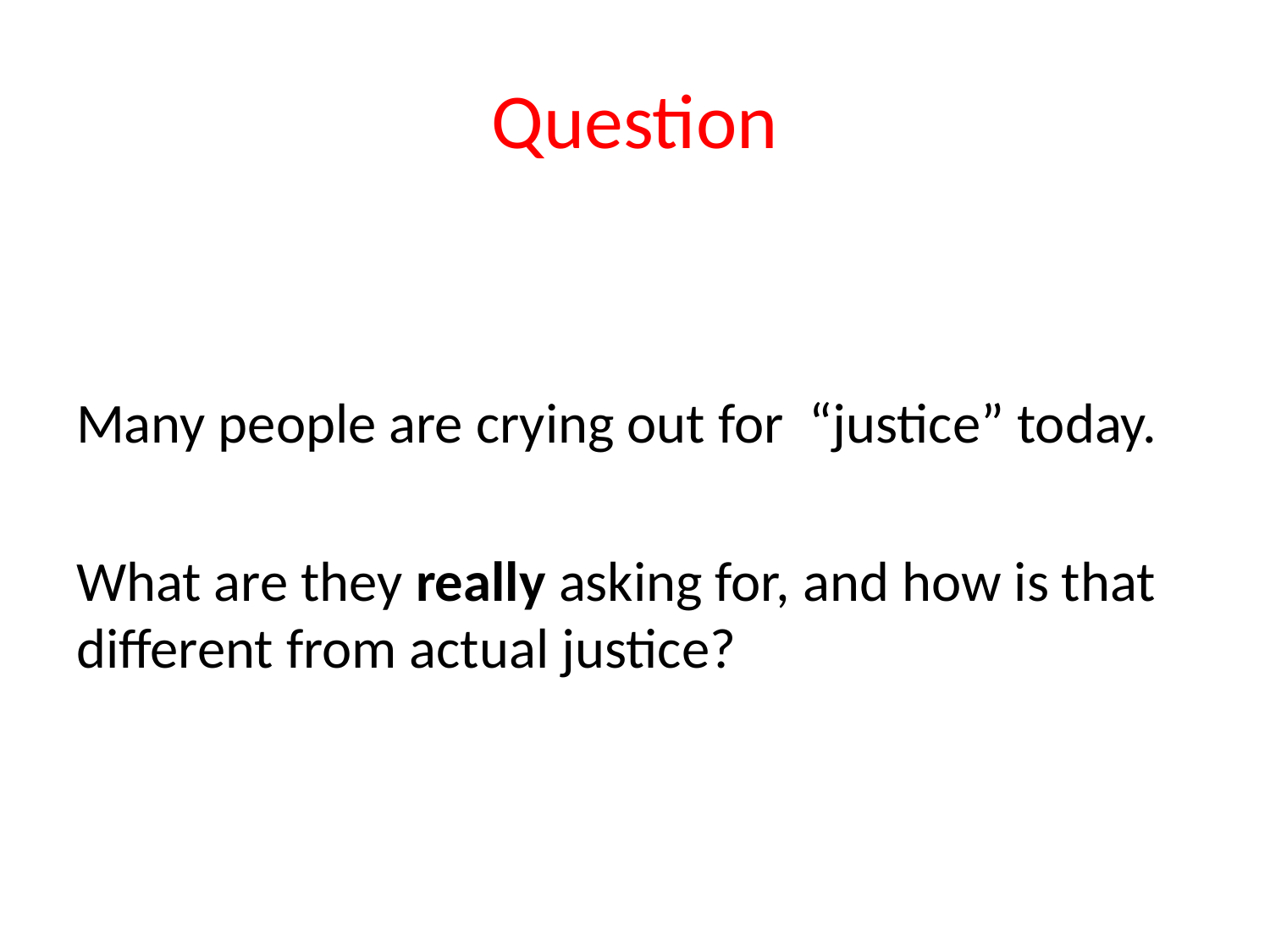

# Question

Many people are crying out for  “justice” today.

What are they really asking for, and how is that different from actual justice?